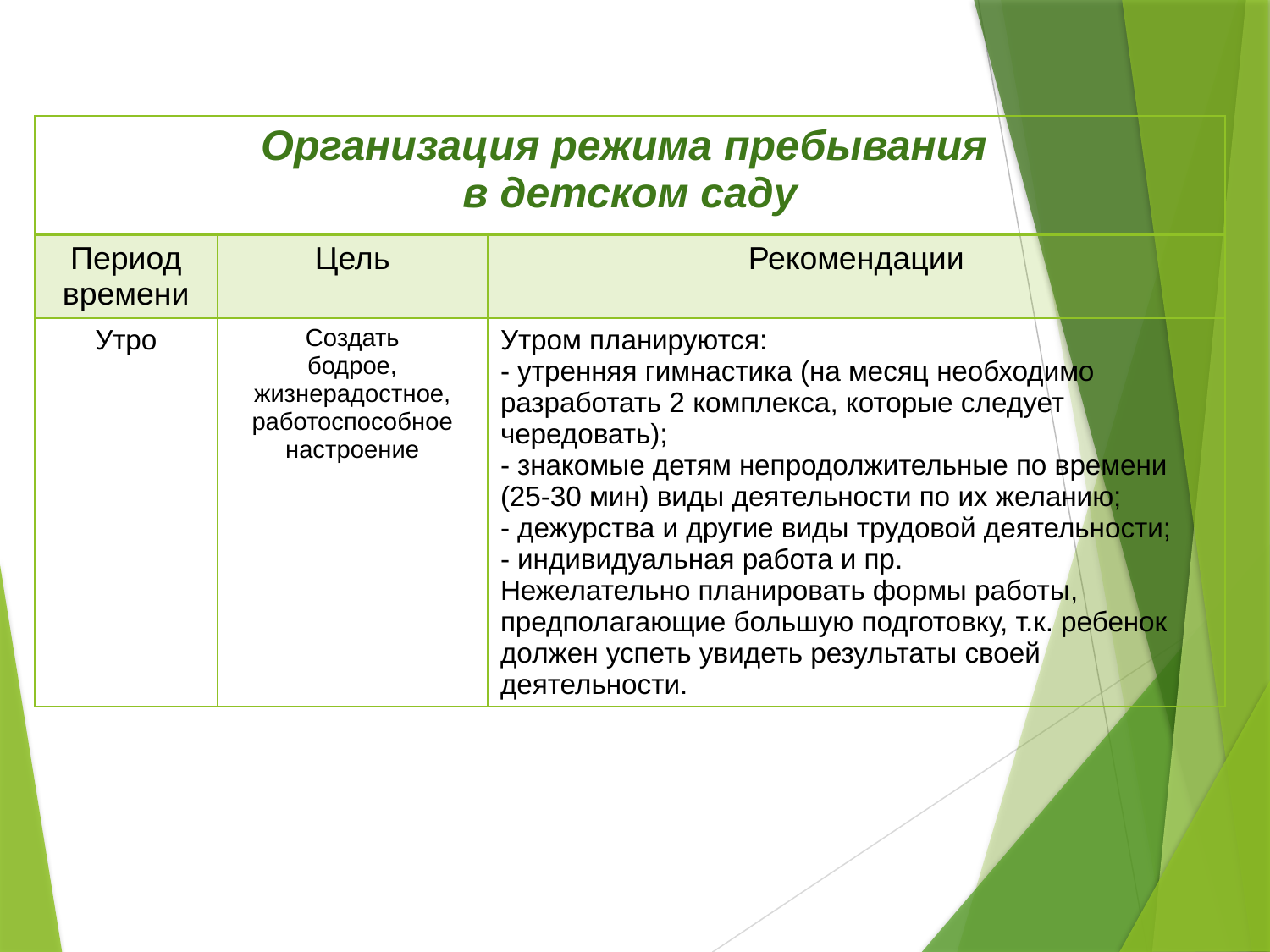

| Организация режима пребывания в детском саду |  |  |
| --- | --- | --- |
| Период времени | Цель | Рекомендации |
| Утро | Создать бодрое, жизнерадостное, работоспособное настроение | Утром планируются: - утренняя гимнастика (на месяц необходимо разработать 2 комплекса, которые следует чередовать); - знакомые детям непродолжительные по времени (25-30 мин) виды деятельности по их желанию; - дежурства и другие виды трудовой деятельности; - индивидуальная работа и пр. Нежелательно планировать формы работы, предполагающие большую подготовку, т.к. ребенок должен успеть увидеть результаты своей деятельности. |